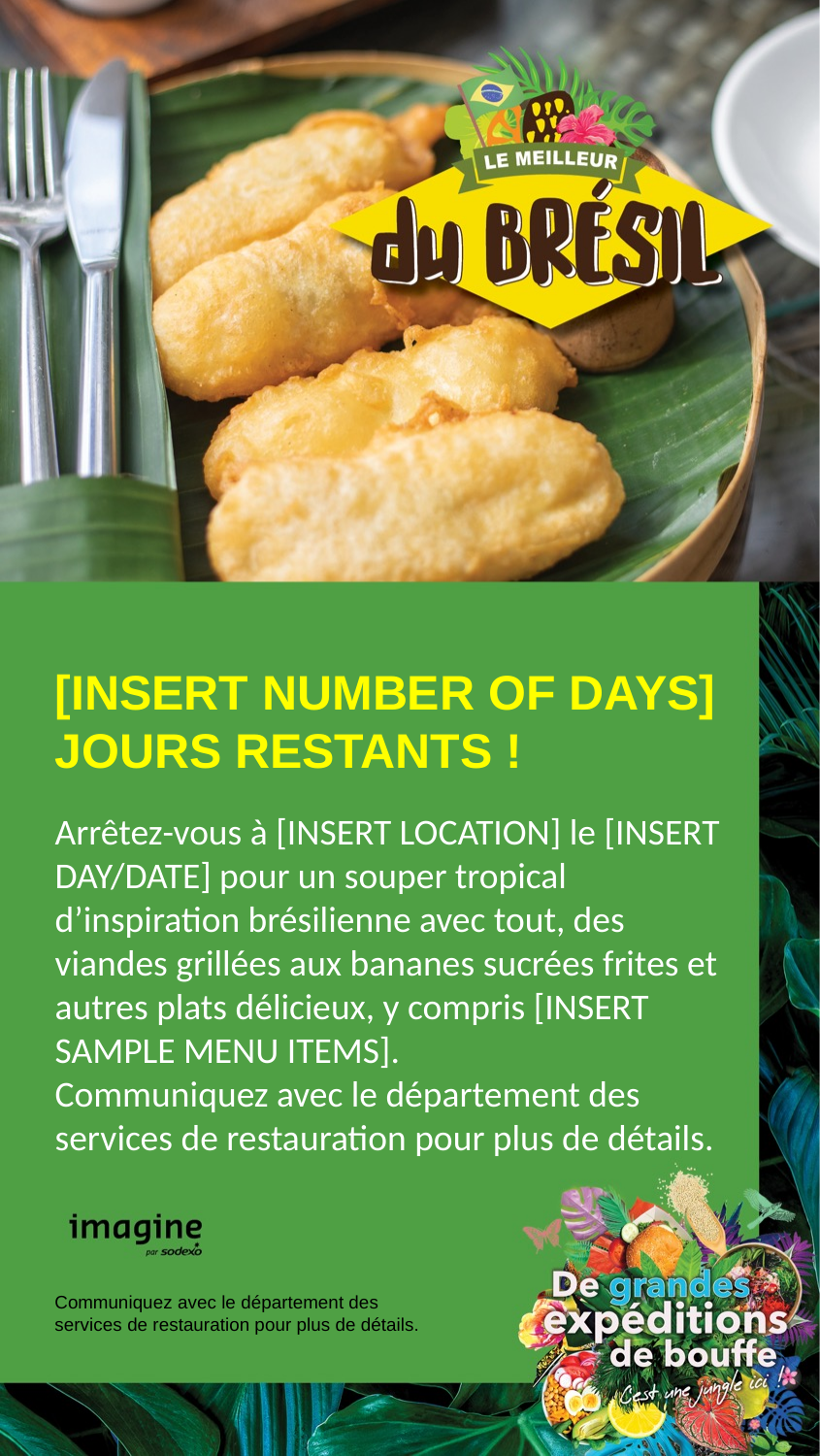

[INSERT NUMBER OF DAYS] JOURS RESTANTS !
Arrêtez-vous à [INSERT LOCATION] le [INSERT DAY/DATE] pour un souper tropical d’inspiration brésilienne avec tout, des viandes grillées aux bananes sucrées frites et autres plats délicieux, y compris [INSERT SAMPLE MENU ITEMS].
Communiquez avec le département des services de restauration pour plus de détails.
Communiquez avec le département des services de restauration pour plus de détails.